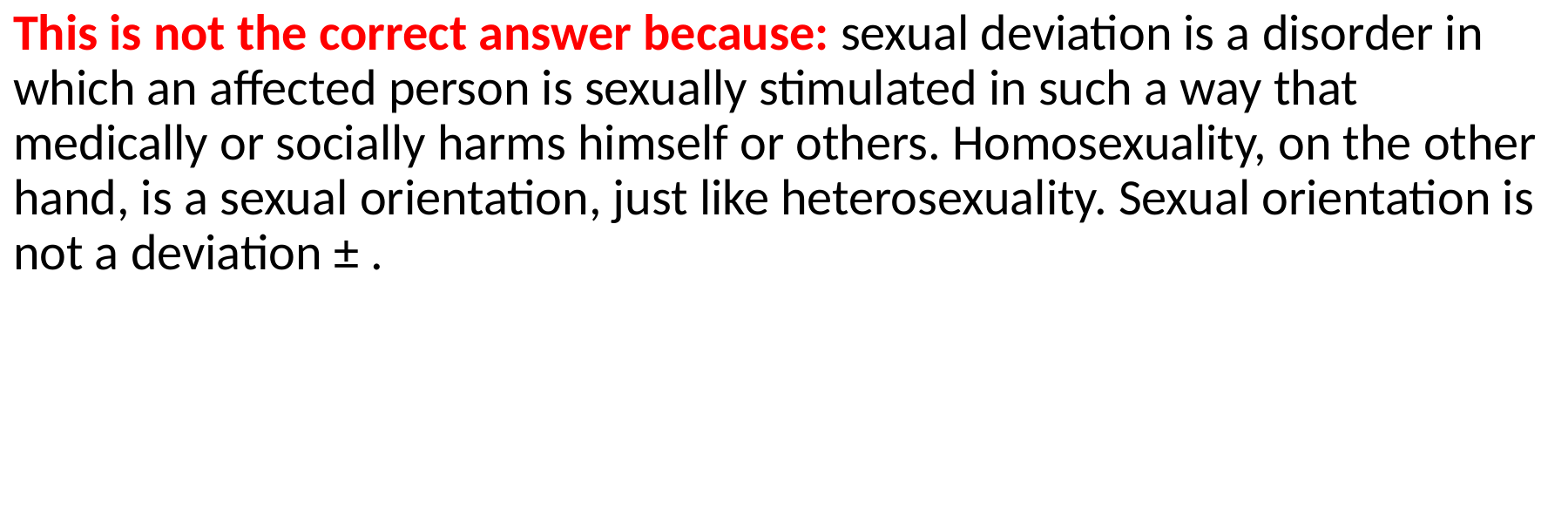

This is not the correct answer because: sexual deviation is a disorder in which an affected person is sexually stimulated in such a way that medically or socially harms himself or others. Homosexuality, on the other hand, is a sexual orientation, just like heterosexuality. Sexual orientation is not a deviation ± .